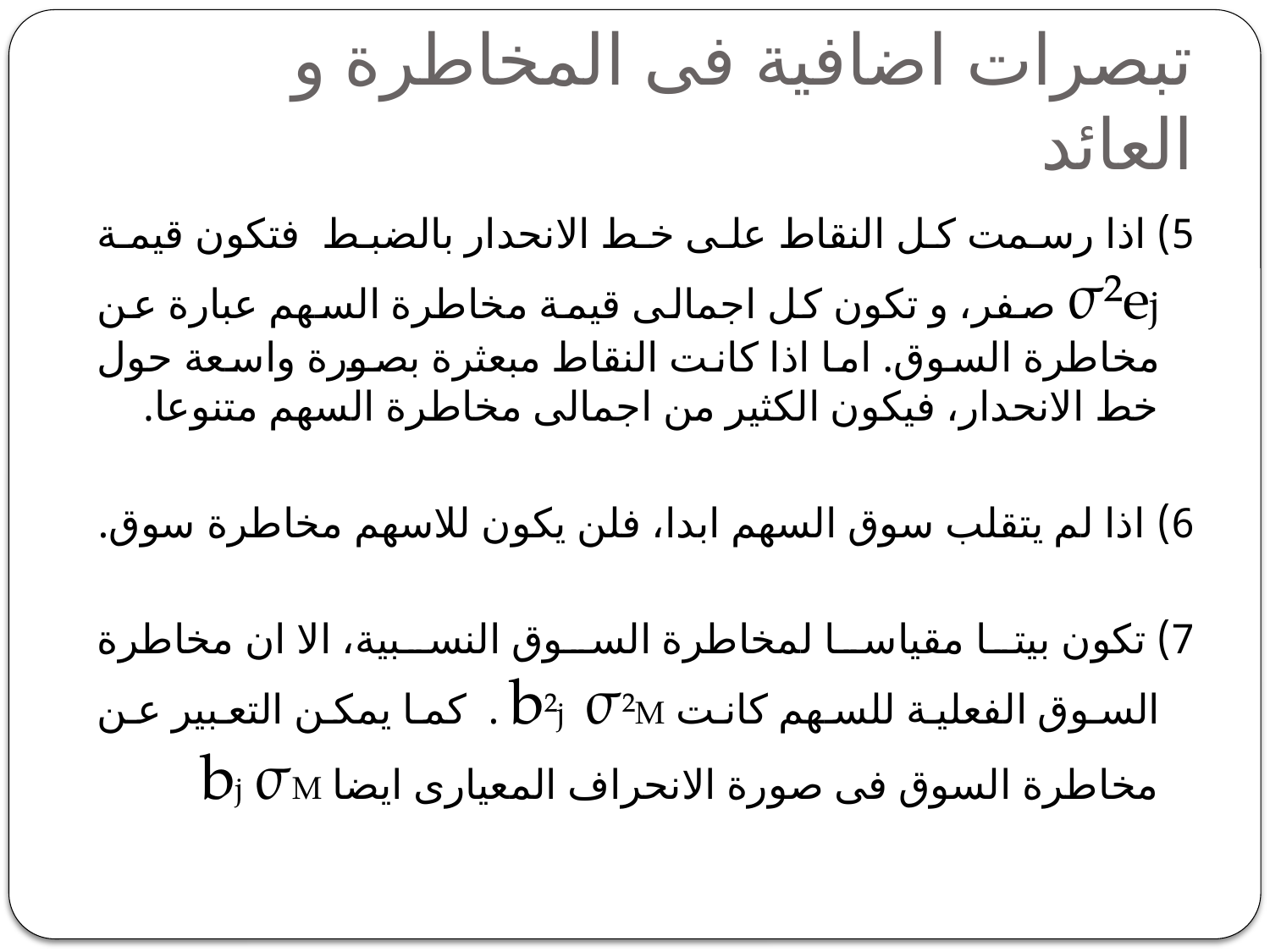

# تبصرات اضافية فى المخاطرة و العائد
5) اذا رسمت كل النقاط على خط الانحدار بالضبط  فتكون قيمة σ²ej صفر، و تكون كل اجمالى قيمة مخاطرة السهم عبارة عن مخاطرة السوق. اما اذا كانت النقاط مبعثرة بصورة واسعة حول خط الانحدار، فيكون الكثير من اجمالى مخاطرة السهم متنوعا.

6) اذا لم يتقلب سوق السهم ابدا، فلن يكون للاسهم مخاطرة سوق.

7) تكون بيتا مقياسا لمخاطرة السوق النسبية، الا ان مخاطرة السوق الفعلية للسهم كانت b²j σ²M .  كما يمكن التعبير عن مخاطرة السوق فى صورة الانحراف المعيارى ايضا bj σM